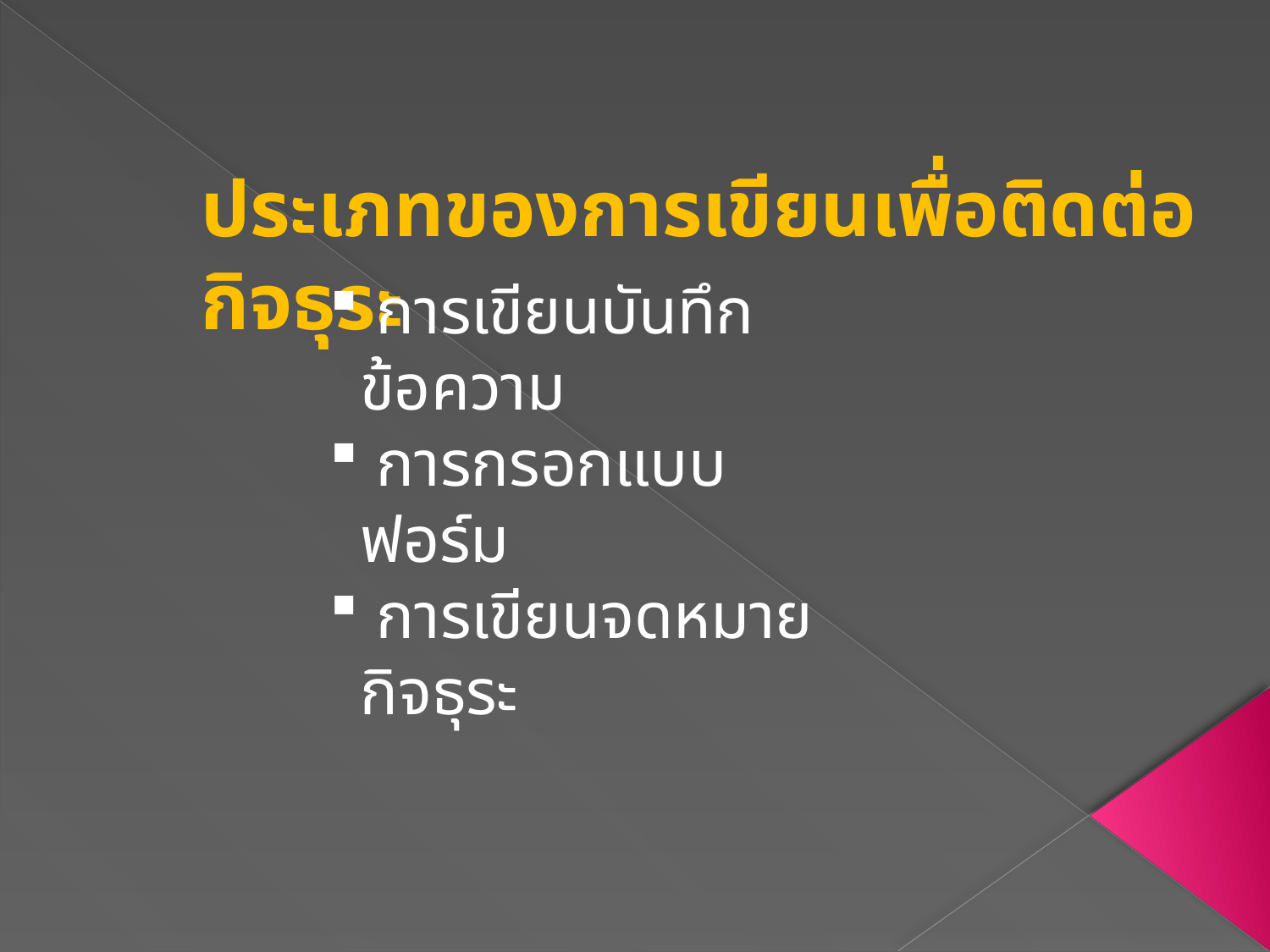

ประเภทของการเขียนเพื่อติดต่อกิจธุระ
 การเขียนบันทึกข้อความ
 การกรอกแบบฟอร์ม
 การเขียนจดหมายกิจธุระ